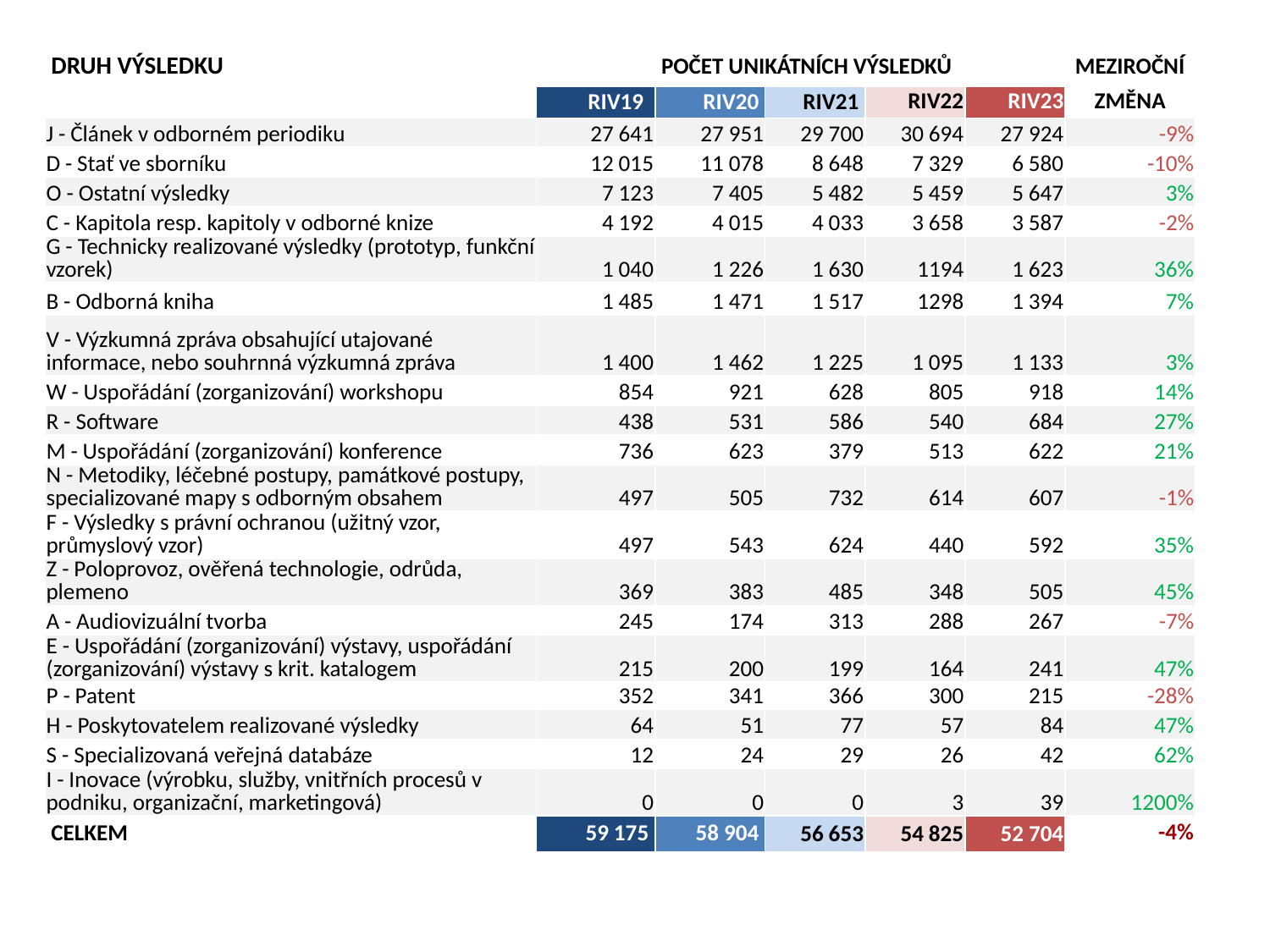

| DRUH VÝSLEDKU | POČET UNIKÁTNÍCH VÝSLEDKŮ |  |  |  |  | MEZIROČNÍ |
| --- | --- | --- | --- | --- | --- | --- |
|  | RIV19 | RIV20 | RIV21 | RIV22 | RIV23 | ZMĚNA |
| J - Článek v odborném periodiku | 27 641 | 27 951 | 29 700 | 30 694 | 27 924 | -9% |
| D - Stať ve sborníku | 12 015 | 11 078 | 8 648 | 7 329 | 6 580 | -10% |
| O - Ostatní výsledky | 7 123 | 7 405 | 5 482 | 5 459 | 5 647 | 3% |
| C - Kapitola resp. kapitoly v odborné knize | 4 192 | 4 015 | 4 033 | 3 658 | 3 587 | -2% |
| G - Technicky realizované výsledky (prototyp, funkční vzorek) | 1 040 | 1 226 | 1 630 | 1194 | 1 623 | 36% |
| B - Odborná kniha | 1 485 | 1 471 | 1 517 | 1298 | 1 394 | 7% |
| V - Výzkumná zpráva obsahující utajované informace, nebo souhrnná výzkumná zpráva | 1 400 | 1 462 | 1 225 | 1 095 | 1 133 | 3% |
| W - Uspořádání (zorganizování) workshopu | 854 | 921 | 628 | 805 | 918 | 14% |
| R - Software | 438 | 531 | 586 | 540 | 684 | 27% |
| M - Uspořádání (zorganizování) konference | 736 | 623 | 379 | 513 | 622 | 21% |
| N - Metodiky, léčebné postupy, památkové postupy, specializované mapy s odborným obsahem | 497 | 505 | 732 | 614 | 607 | -1% |
| F - Výsledky s právní ochranou (užitný vzor, průmyslový vzor) | 497 | 543 | 624 | 440 | 592 | 35% |
| Z - Poloprovoz, ověřená technologie, odrůda, plemeno | 369 | 383 | 485 | 348 | 505 | 45% |
| A - Audiovizuální tvorba | 245 | 174 | 313 | 288 | 267 | -7% |
| E - Uspořádání (zorganizování) výstavy, uspořádání (zorganizování) výstavy s krit. katalogem | 215 | 200 | 199 | 164 | 241 | 47% |
| P - Patent | 352 | 341 | 366 | 300 | 215 | -28% |
| H - Poskytovatelem realizované výsledky | 64 | 51 | 77 | 57 | 84 | 47% |
| S - Specializovaná veřejná databáze | 12 | 24 | 29 | 26 | 42 | 62% |
| I - Inovace (výrobku, služby, vnitřních procesů v podniku, organizační, marketingová) | 0 | 0 | 0 | 3 | 39 | 1200% |
| CELKEM | 59 175 | 58 904 | 56 653 | 54 825 | 52 704 | -4% |